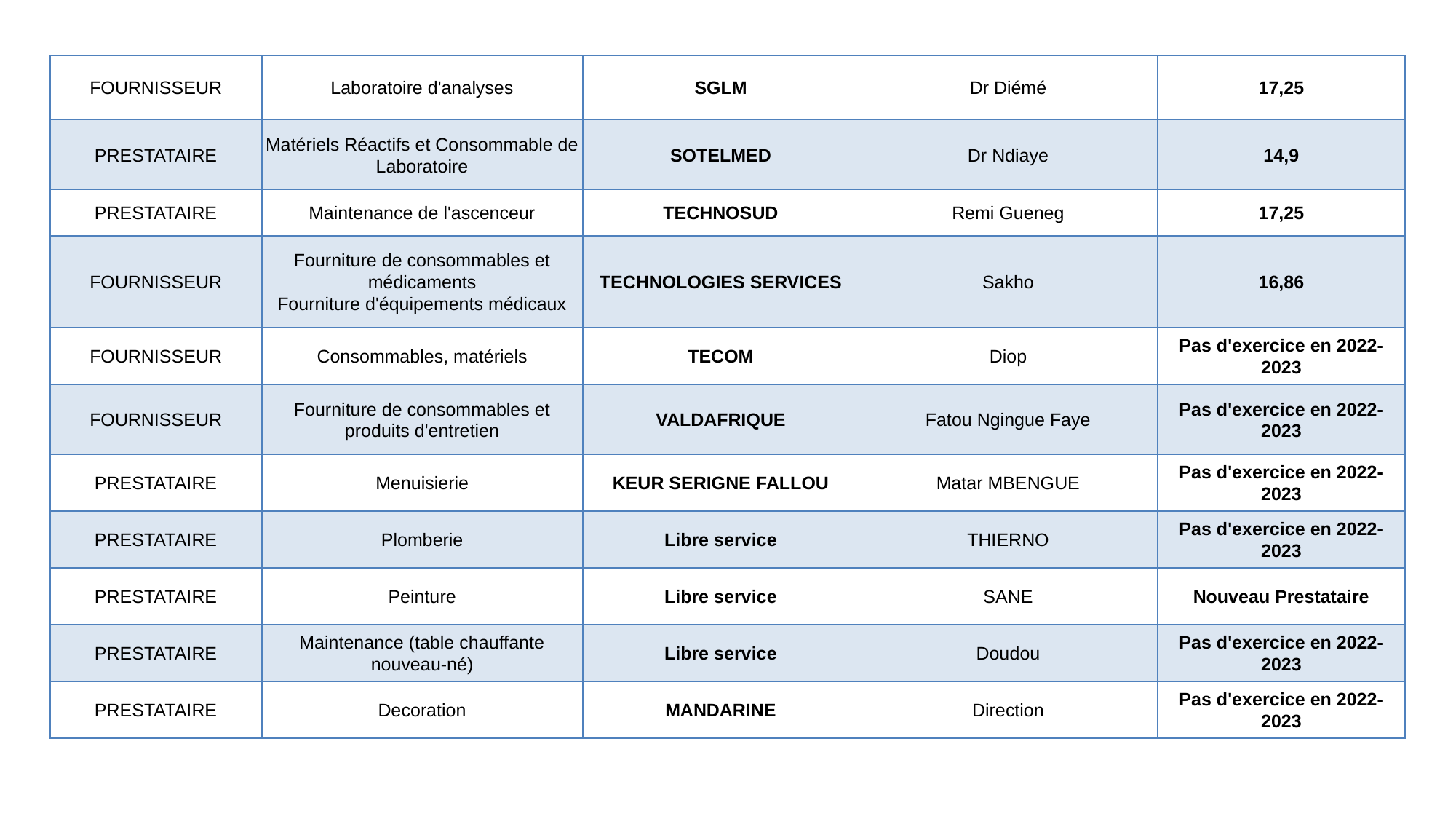

| FOURNISSEUR | Laboratoire d'analyses | SGLM | Dr Diémé | 17,25 |
| --- | --- | --- | --- | --- |
| PRESTATAIRE | Matériels Réactifs et Consommable de Laboratoire | SOTELMED | Dr Ndiaye | 14,9 |
| PRESTATAIRE | Maintenance de l'ascenceur | TECHNOSUD | Remi Gueneg | 17,25 |
| FOURNISSEUR | Fourniture de consommables et médicaments Fourniture d'équipements médicaux | TECHNOLOGIES SERVICES | Sakho | 16,86 |
| FOURNISSEUR | Consommables, matériels | TECOM | Diop | Pas d'exercice en 2022-2023 |
| FOURNISSEUR | Fourniture de consommables et produits d'entretien | VALDAFRIQUE | Fatou Ngingue Faye | Pas d'exercice en 2022-2023 |
| PRESTATAIRE | Menuisierie | KEUR SERIGNE FALLOU | Matar MBENGUE | Pas d'exercice en 2022-2023 |
| PRESTATAIRE | Plomberie | Libre service | THIERNO | Pas d'exercice en 2022-2023 |
| PRESTATAIRE | Peinture | Libre service | SANE | Nouveau Prestataire |
| PRESTATAIRE | Maintenance (table chauffante nouveau-né) | Libre service | Doudou | Pas d'exercice en 2022-2023 |
| PRESTATAIRE | Decoration | MANDARINE | Direction | Pas d'exercice en 2022-2023 |